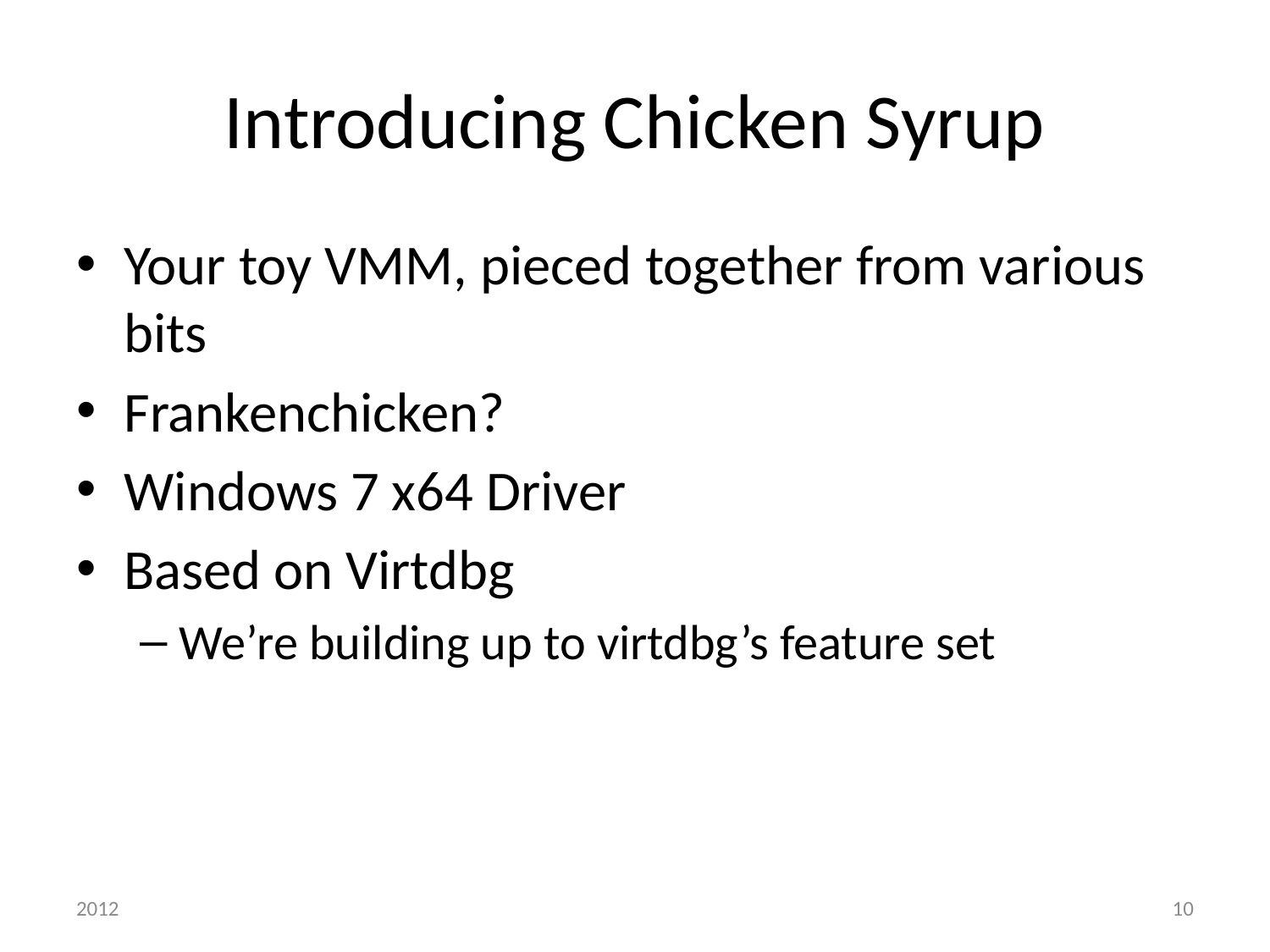

# Introducing Chicken Syrup
Your toy VMM, pieced together from various bits
Frankenchicken?
Windows 7 x64 Driver
Based on Virtdbg
We’re building up to virtdbg’s feature set
2012

10